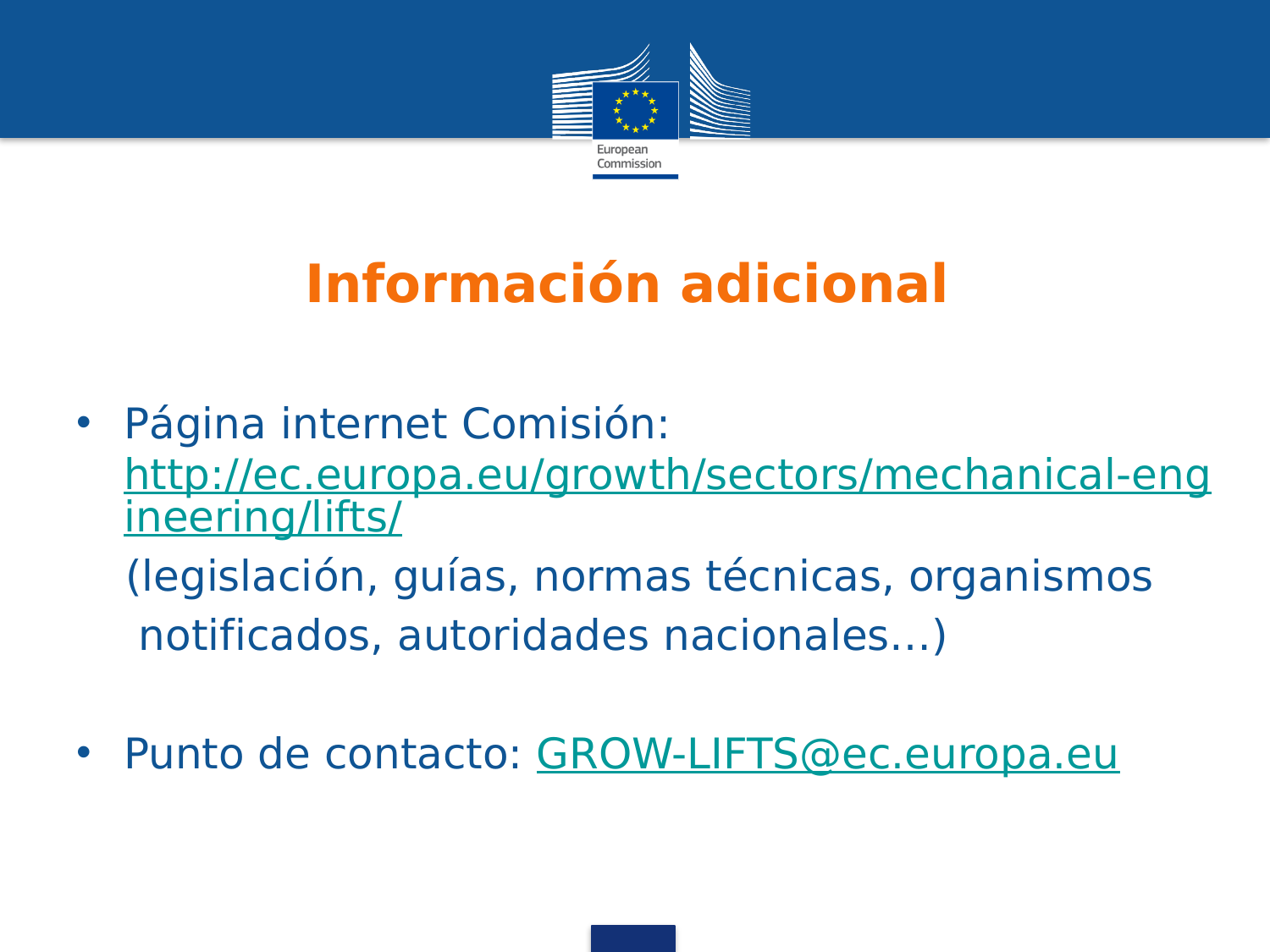

# Información adicional

Página internet Comisión: http://ec.europa.eu/growth/sectors/mechanical-engineering/lifts/
(legislación, guías, normas técnicas, organismos
 notificados, autoridades nacionales…)

Punto de contacto: GROW-LIFTS@ec.europa.eu